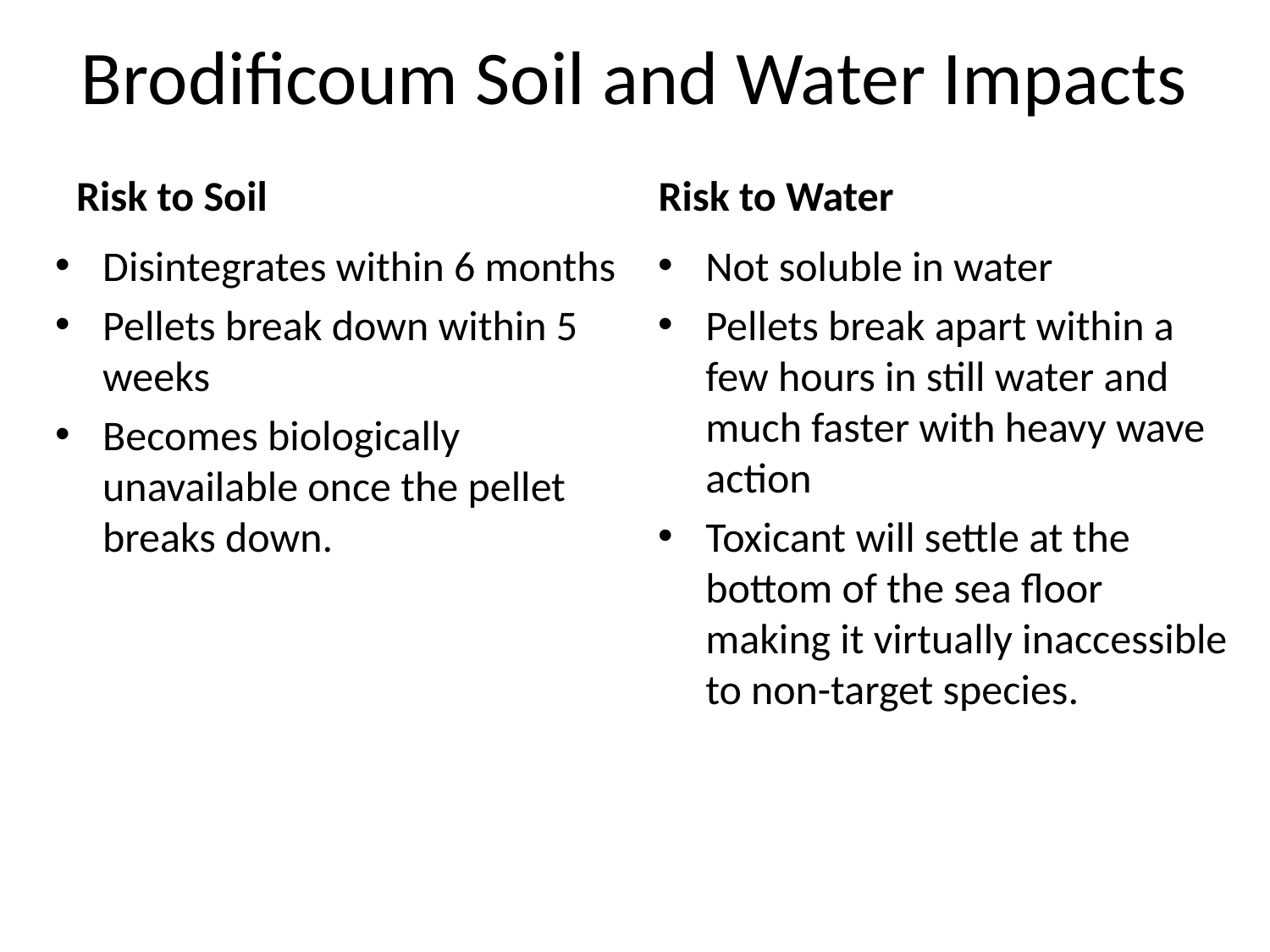

# Brodificoum Soil and Water Impacts
Risk to Soil
Risk to Water
Disintegrates within 6 months
Pellets break down within 5 weeks
Becomes biologically unavailable once the pellet breaks down.
Not soluble in water
Pellets break apart within a few hours in still water and much faster with heavy wave action
Toxicant will settle at the bottom of the sea floor making it virtually inaccessible to non-target species.